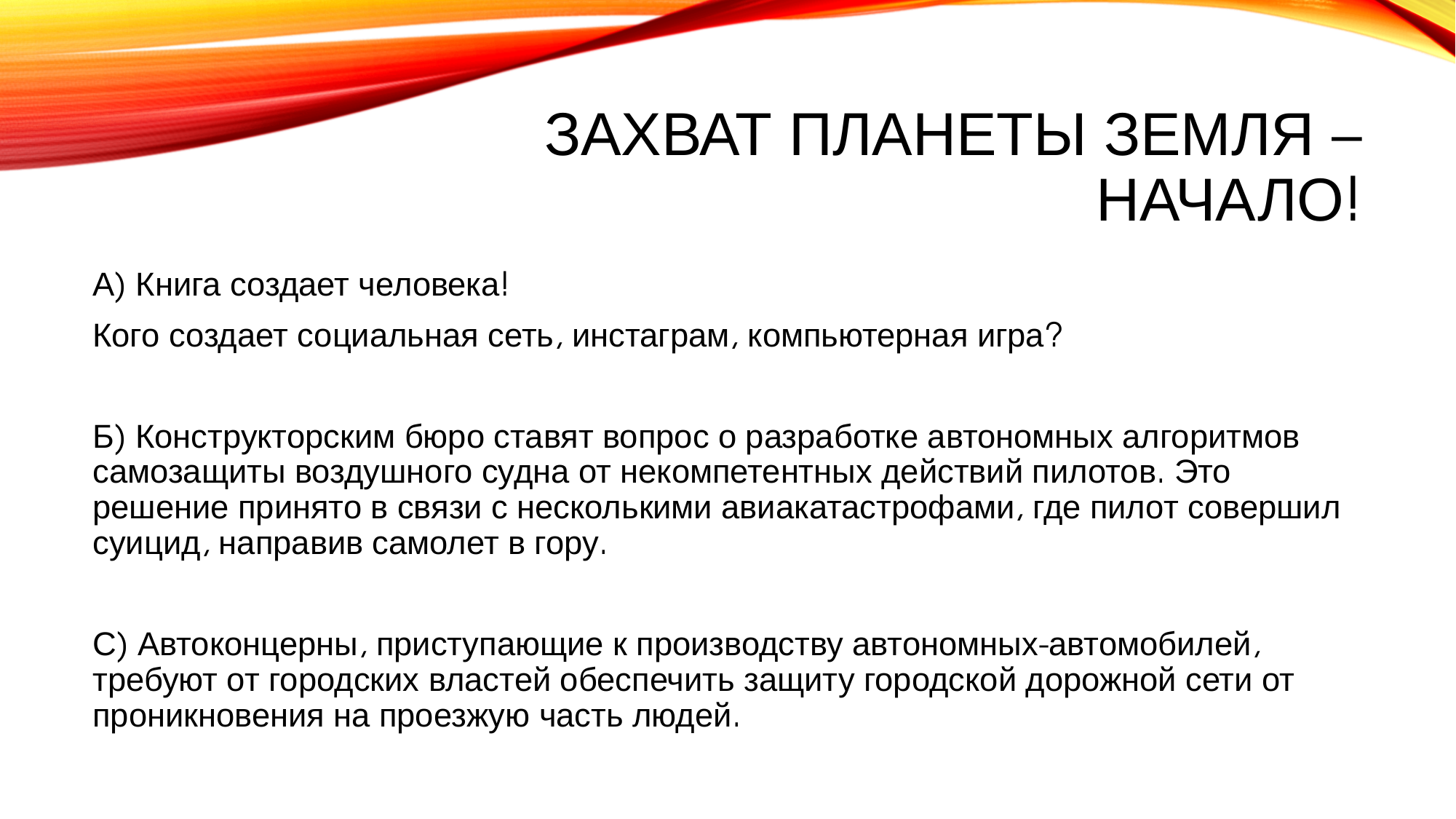

# Захват планеты Земля – Начало!
А) Книга создает человека!
Кого создает социальная сеть, инстаграм, компьютерная игра?

Б) Конструкторским бюро ставят вопрос о разработке автономных алгоритмов самозащиты воздушного судна от некомпетентных действий пилотов. Это решение принято в связи с несколькими авиакатастрофами, где пилот совершил суицид, направив самолет в гору.

С) Автоконцерны, приступающие к производству автономных-автомобилей, требуют от городских властей обеспечить защиту городской дорожной сети от проникновения на проезжую часть людей.